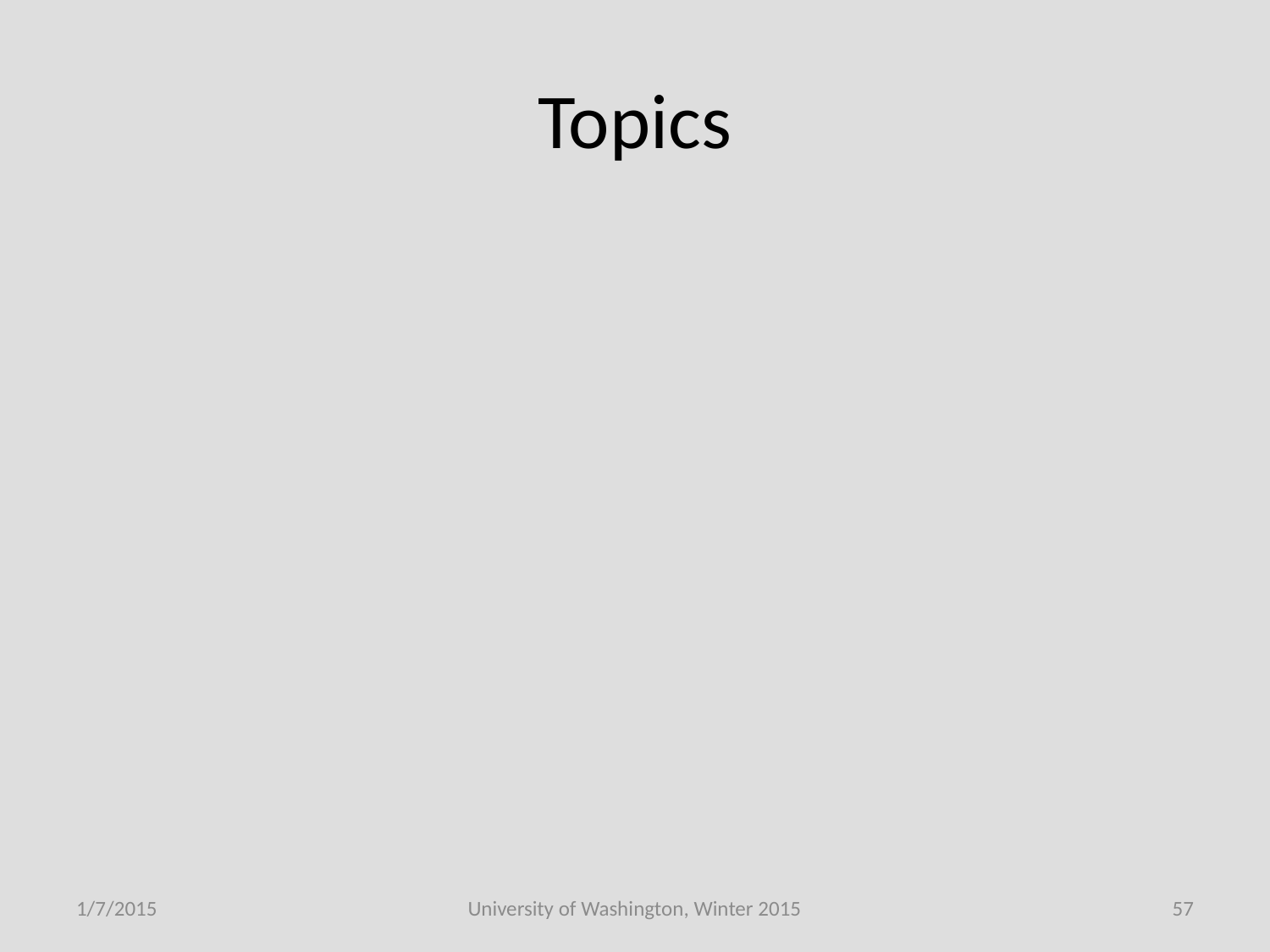

# Topics

1/7/2015
University of Washington, Winter 2015
57